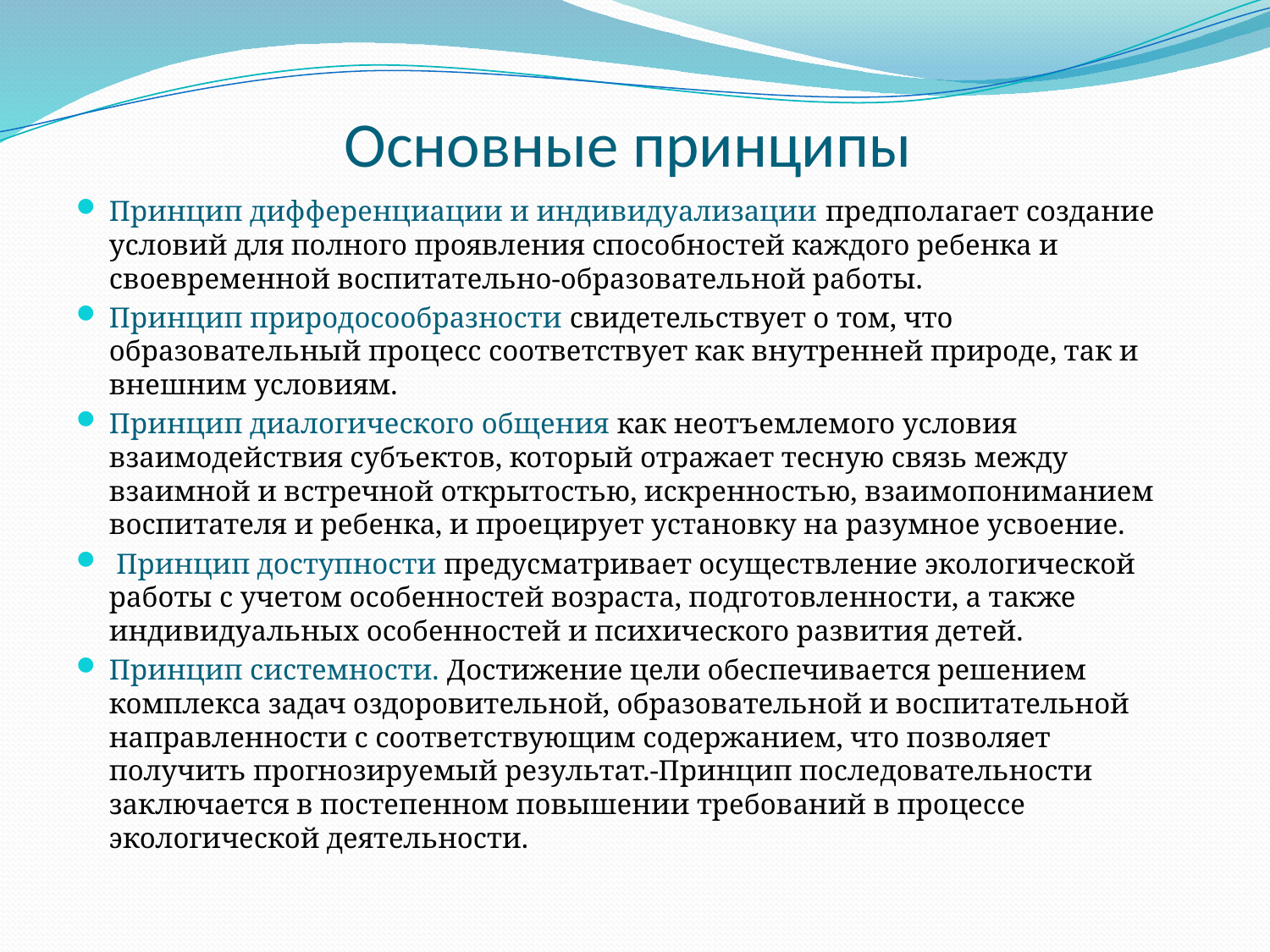

# Основные принципы

Принцип дифференциации и индивидуализации предполагает создание условий для полного проявления способностей каждого ребенка и своевременной воспитательно-образовательной работы.
Принцип природосообразности свидетельствует о том, что образовательный процесс соответствует как внутренней природе, так и внешним условиям.
Принцип диалогического общения как неотъемлемого условия взаимодействия субъектов, который отражает тесную связь между взаимной и встречной открытостью, искренностью, взаимопониманием воспитателя и ребенка, и проецирует установку на разумное усвоение.
 Принцип доступности предусматривает осуществление экологической работы с учетом особенностей возраста, подготовленности, а также индивидуальных особенностей и психического развития детей.
Принцип системности. Достижение цели обеспечивается решением комплекса задач оздоровительной, образовательной и воспитательной направленности с соответствующим содержанием, что позволяет получить прогнозируемый результат.-Принцип последовательности заключается в постепенном повышении требований в процессе экологической деятельности.